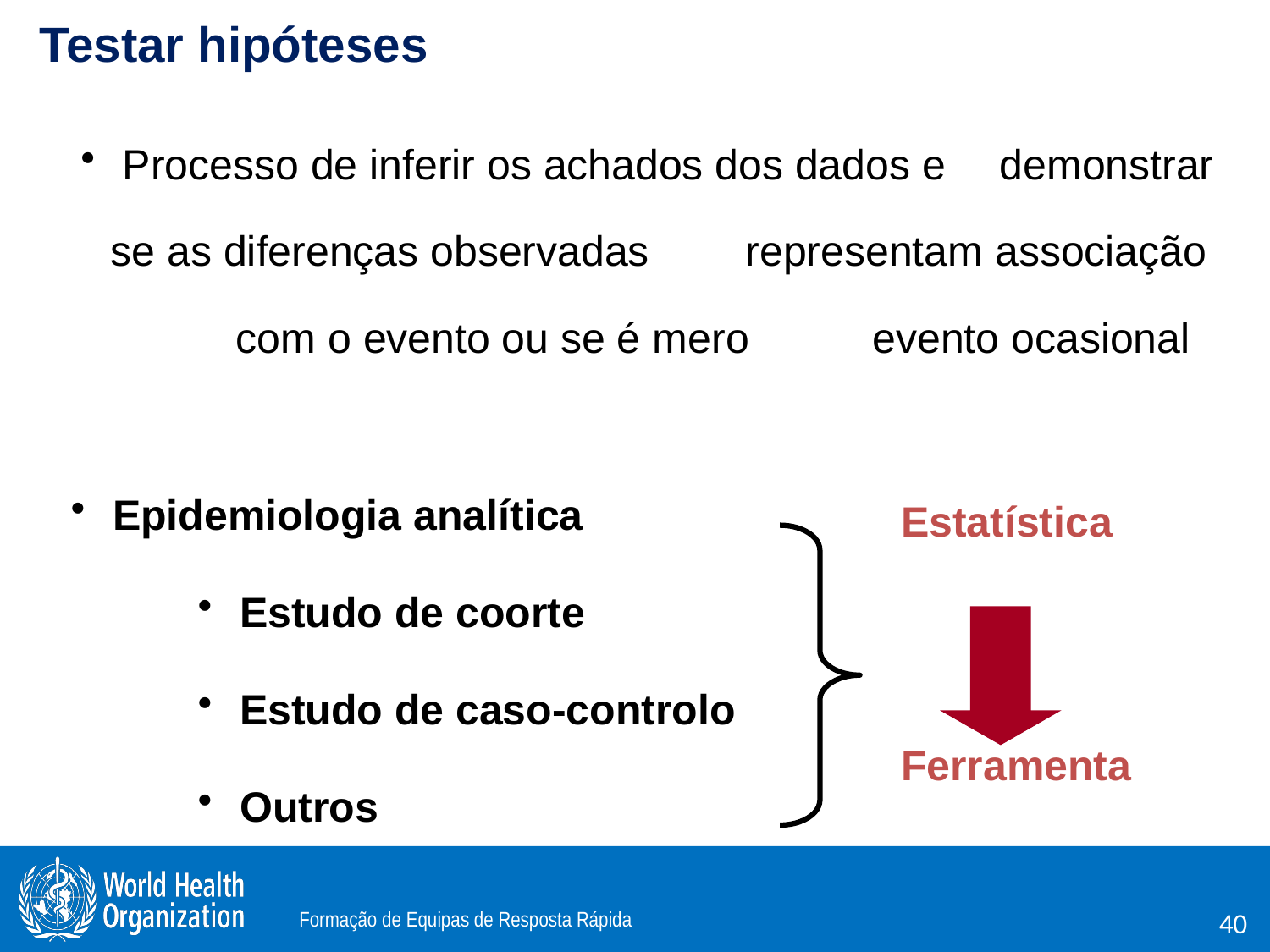

Testar hipóteses
 Processo de inferir os achados dos dados e 	demonstrar se as diferenças observadas 	representam associação 	com o evento ou se é mero 	evento ocasional

Estatística

Ferramenta

 Epidemiologia analítica
 Estudo de coorte
 Estudo de caso-controlo
 Outros